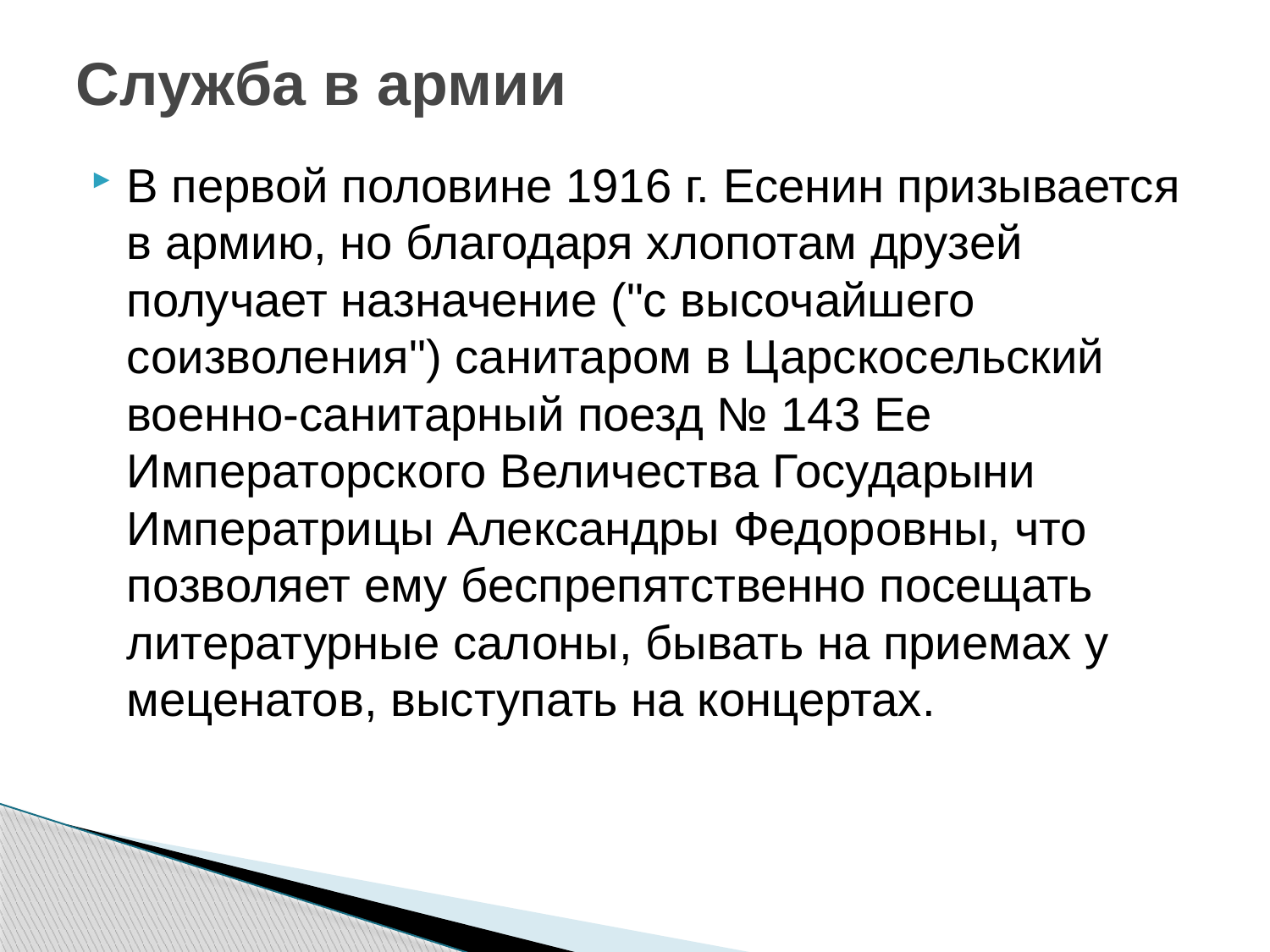

# Служба в армии
В первой половине 1916 г. Есенин призывается в армию, но благодаря хлопотам друзей получает назначение ("с высочайшего соизволения") санитаром в Царскосельский военно-санитарный поезд № 143 Ее Императорского Величества Государыни Императрицы Александры Федоровны, что позволяет ему беспрепятственно посещать литературные салоны, бывать на приемах у меценатов, выступать на концертах.